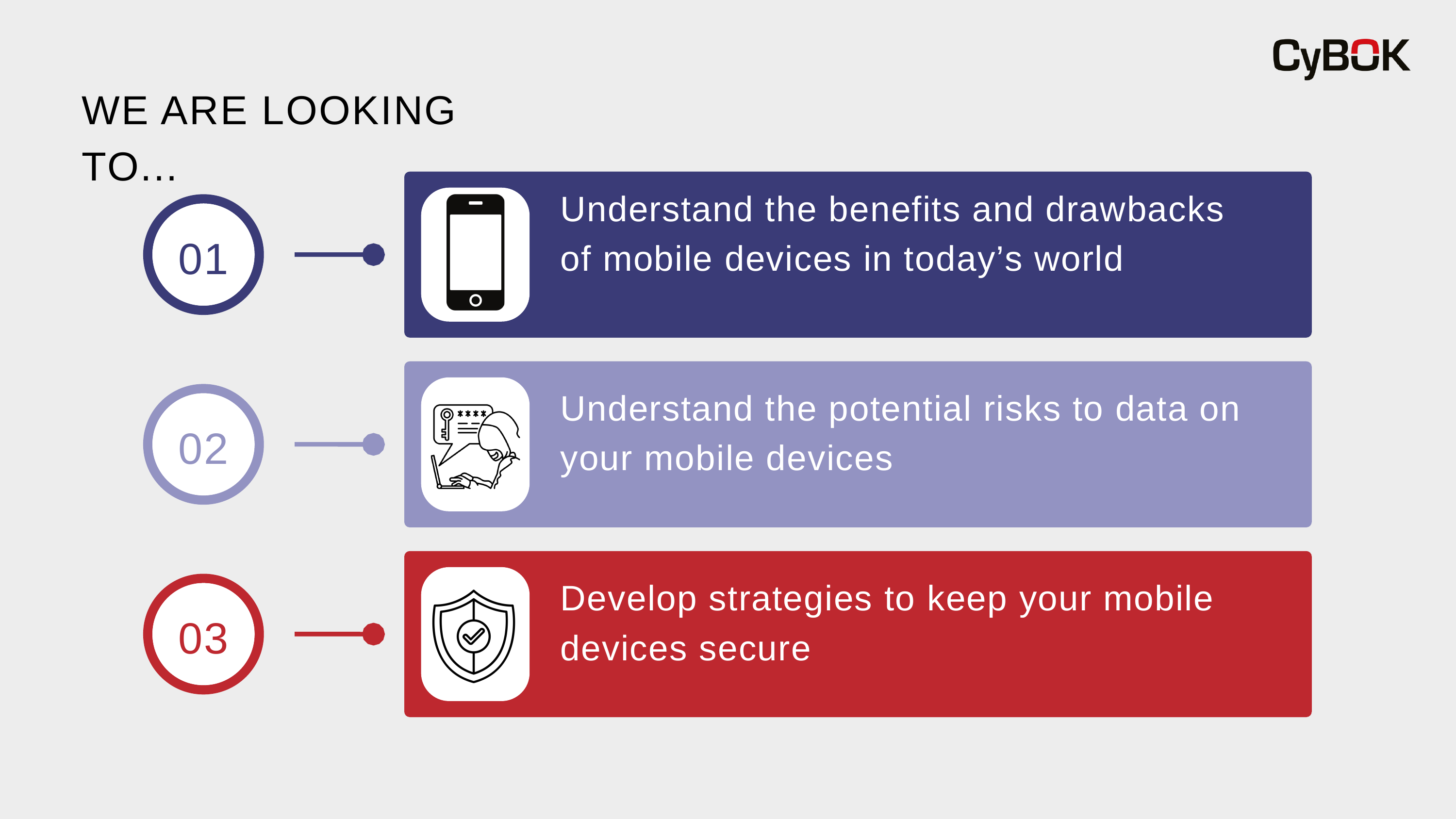

WE ARE LOOKING TO...

Understand the benefits and drawbacks of mobile devices in today’s world

01

Understand the potential risks to data on your mobile devices

02

Develop strategies to keep your mobile devices secure

03